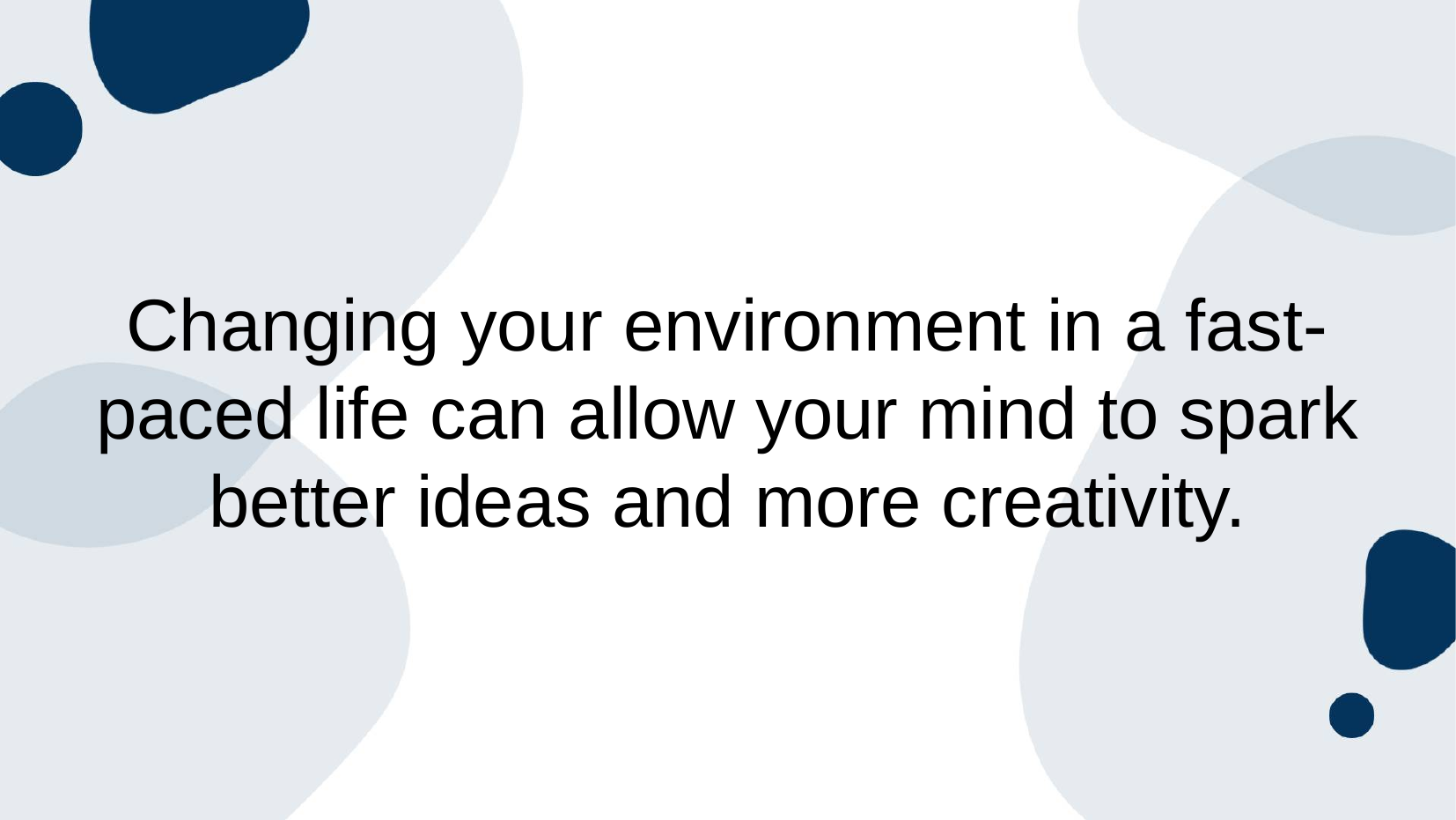

Changing your environment in a fast-paced life can allow your mind to spark better ideas and more creativity.